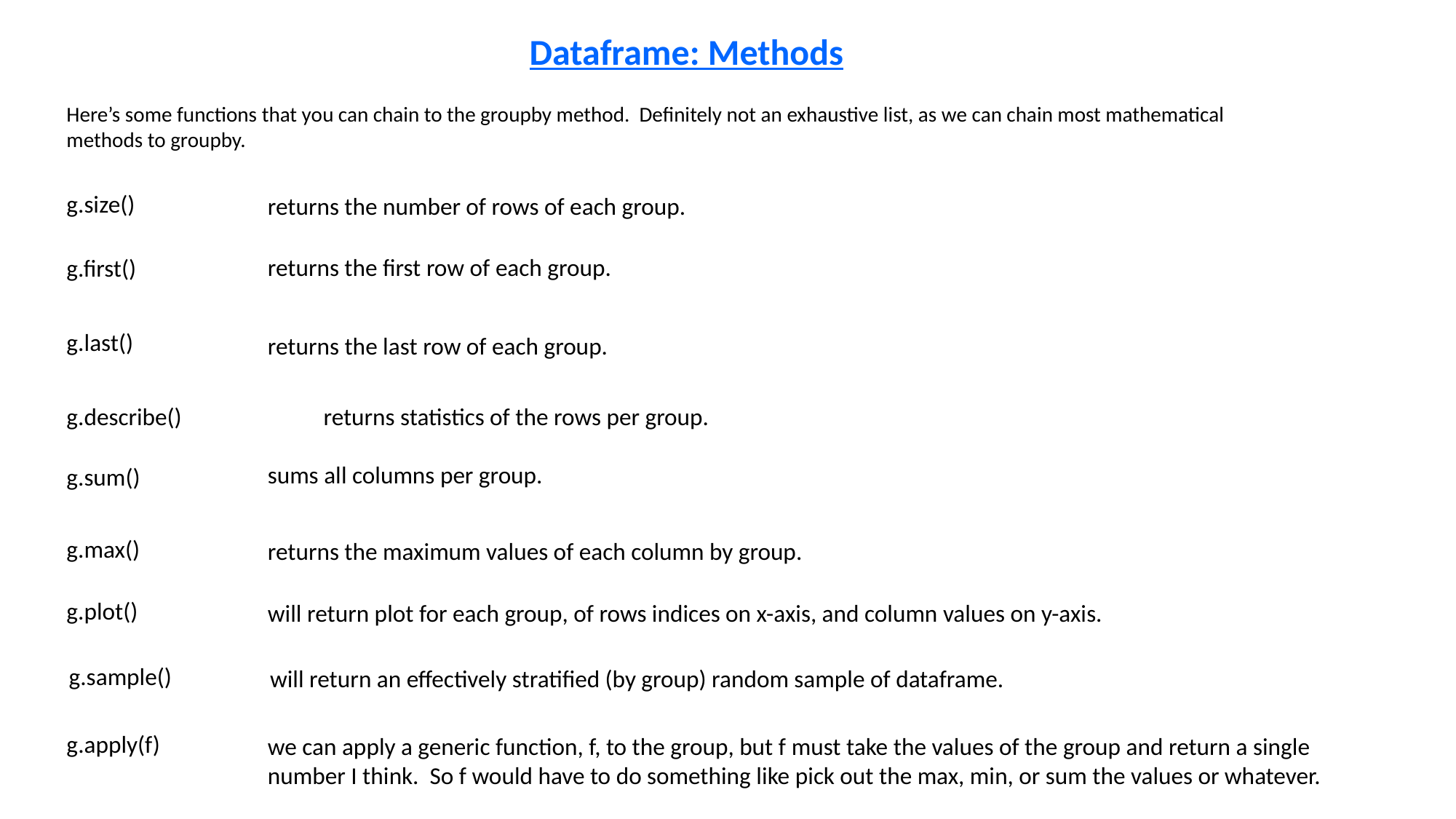

Dataframe: Methods
Here’s some functions that you can chain to the groupby method.  Definitely not an exhaustive list, as we can chain most mathematical methods to groupby.
g.size()
returns the number of rows of each group.
returns the first row of each group.
g.first()
g.last()
returns the last row of each group.
g.describe()
returns statistics of the rows per group.
sums all columns per group.
g.sum()
g.max()
returns the maximum values of each column by group.
g.plot()
will return plot for each group, of rows indices on x-axis, and column values on y-axis.
g.sample()
will return an effectively stratified (by group) random sample of dataframe.
g.apply(f)
we can apply a generic function, f, to the group, but f must take the values of the group and return a single number I think.  So f would have to do something like pick out the max, min, or sum the values or whatever.